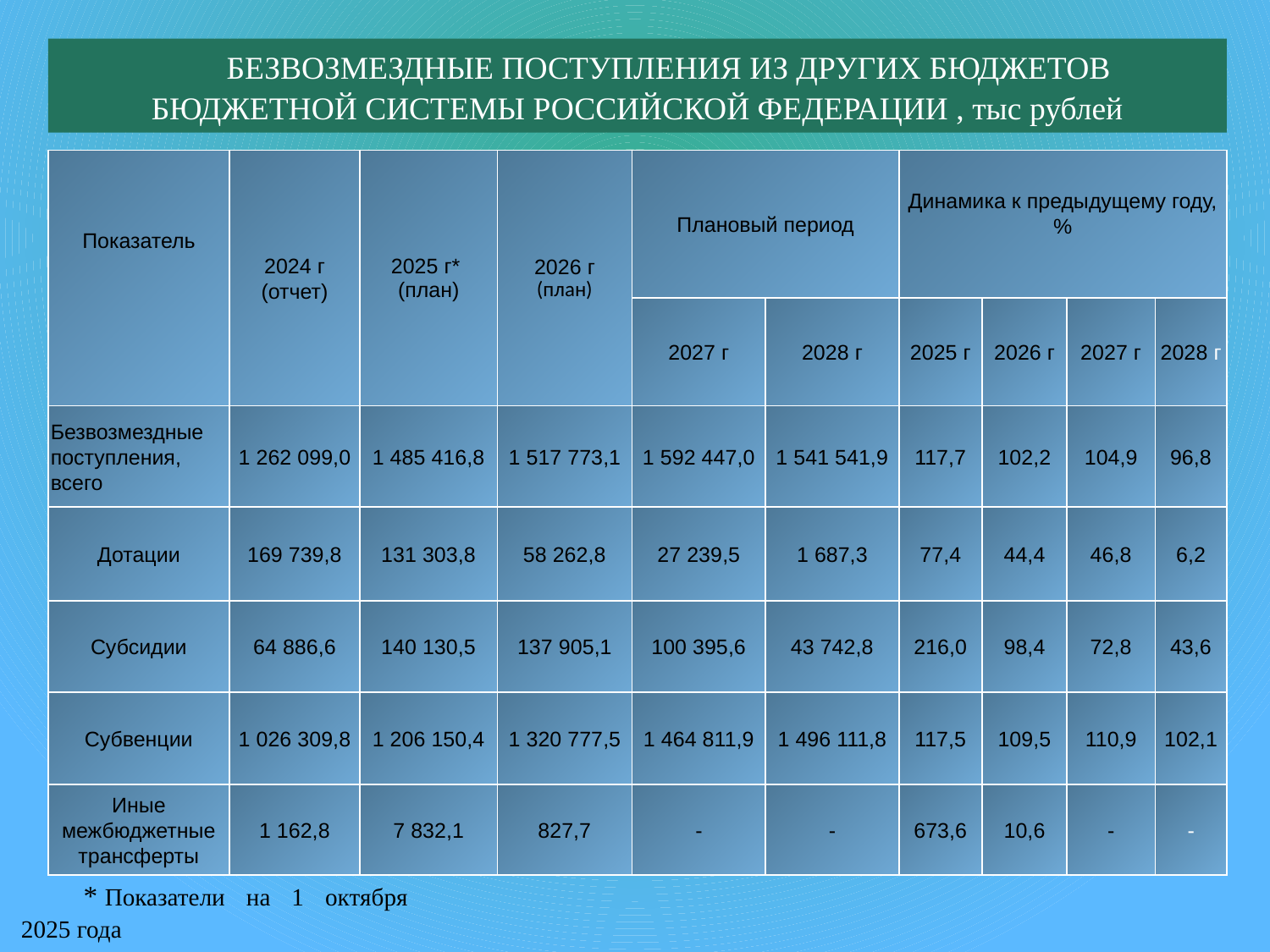

БЕЗВОЗМЕЗДНЫЕ ПОСТУПЛЕНИЯ ИЗ ДРУГИХ БЮДЖЕТОВ БЮДЖЕТНОЙ СИСТЕМЫ РОССИЙСКОЙ ФЕДЕРАЦИИ , тыс рублей
| Показатель | 2024 г (отчет) | 2025 г\* (план) | 2026 г (план) | Плановый период |  | Динамика к предыдущему году, % |  |  |  |
| --- | --- | --- | --- | --- | --- | --- | --- | --- | --- |
|  |  |  |  | 2027 г | 2028 г | 2025 г | 2026 г | 2027 г | 2028 г |
| Безвозмездные поступления, всего | 1 262 099,0 | 1 485 416,8 | 1 517 773,1 | 1 592 447,0 | 1 541 541,9 | 117,7 | 102,2 | 104,9 | 96,8 |
| Дотации | 169 739,8 | 131 303,8 | 58 262,8 | 27 239,5 | 1 687,3 | 77,4 | 44,4 | 46,8 | 6,2 |
| Субсидии | 64 886,6 | 140 130,5 | 137 905,1 | 100 395,6 | 43 742,8 | 216,0 | 98,4 | 72,8 | 43,6 |
| Субвенции | 1 026 309,8 | 1 206 150,4 | 1 320 777,5 | 1 464 811,9 | 1 496 111,8 | 117,5 | 109,5 | 110,9 | 102,1 |
| Иные межбюджетные трансферты | 1 162,8 | 7 832,1 | 827,7 | - | - | 673,6 | 10,6 | - | - |
* Показатели на 1 октября 2025 года